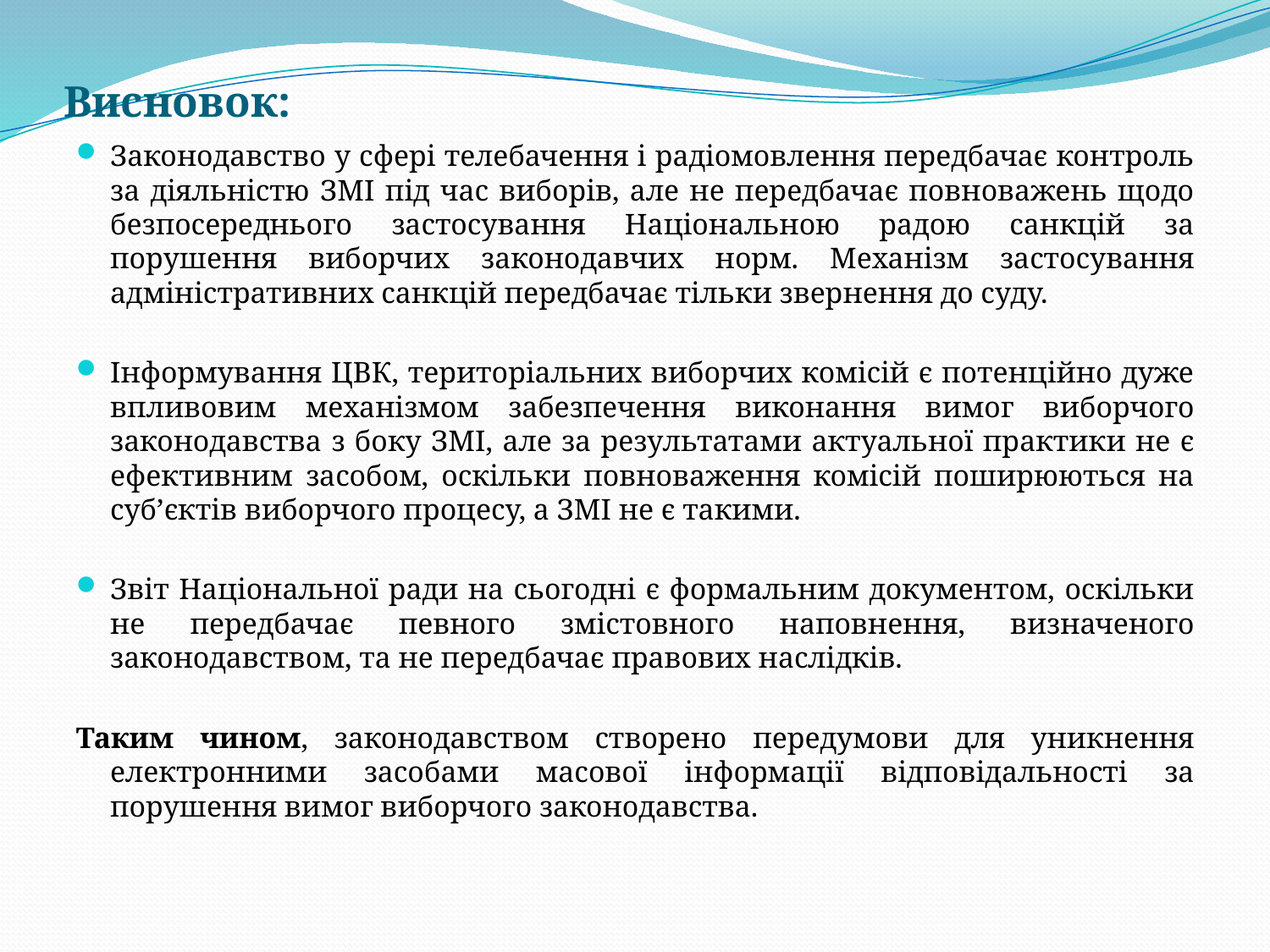

# Висновок:

Законодавство у сфері телебачення і радіомовлення передбачає контроль за діяльністю ЗМІ під час виборів, але не передбачає повноважень щодо безпосереднього застосування Національною радою санкцій за порушення виборчих законодавчих норм. Механізм застосування адміністративних санкцій передбачає тільки звернення до суду.

Інформування ЦВК, територіальних виборчих комісій є потенційно дуже впливовим механізмом забезпечення виконання вимог виборчого законодавства з боку ЗМІ, але за результатами актуальної практики не є ефективним засобом, оскільки повноваження комісій поширюються на суб’єктів виборчого процесу, а ЗМІ не є такими.

Звіт Національної ради на сьогодні є формальним документом, оскільки не передбачає певного змістовного наповнення, визначеного законодавством, та не передбачає правових наслідків.

Таким чином, законодавством створено передумови для уникнення електронними засобами масової інформації відповідальності за порушення вимог виборчого законодавства.